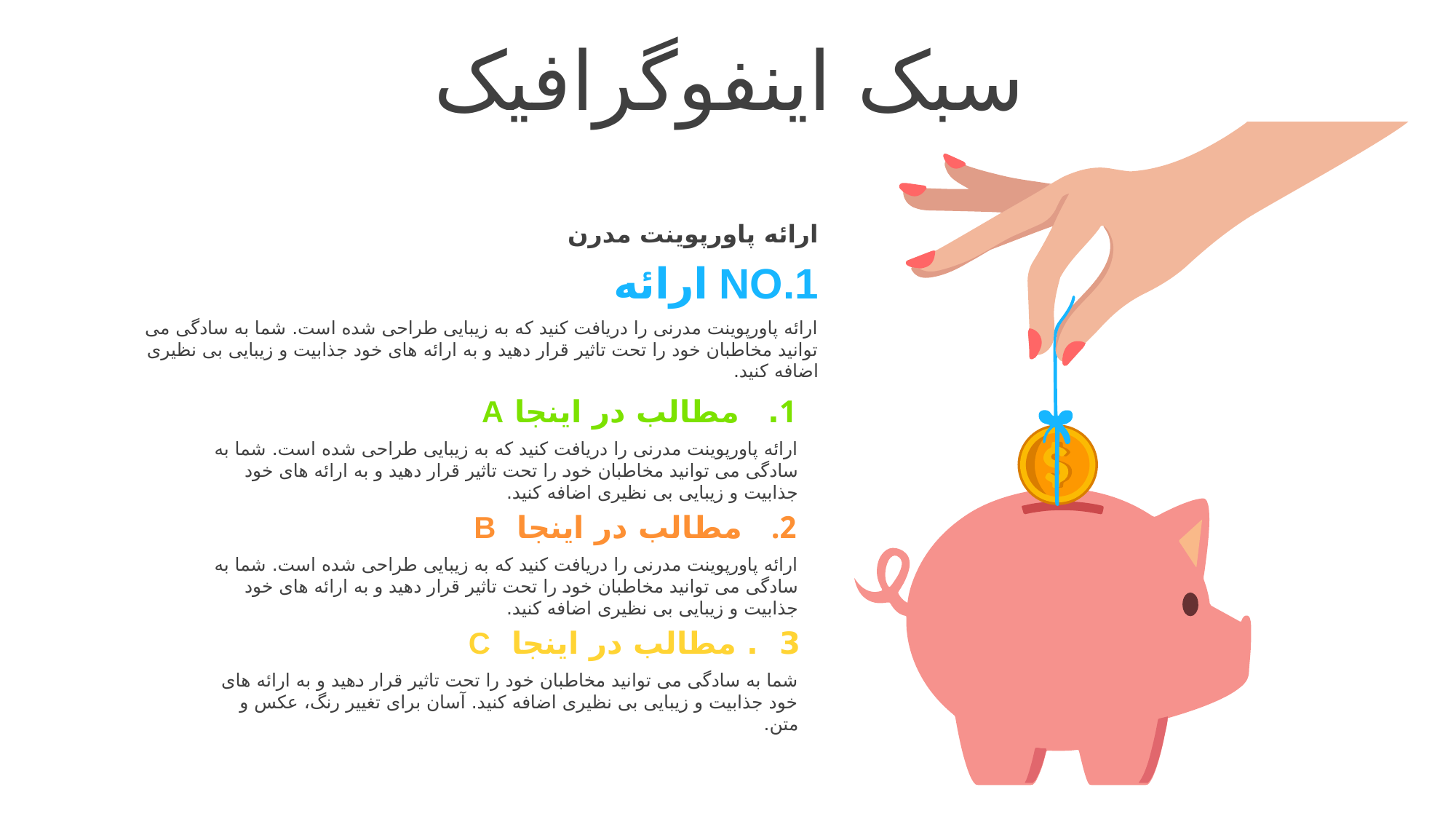

سبک اینفوگرافیک

ارائه پاورپوینت مدرن
NO.1 ارائه
ارائه پاورپوینت مدرنی را دریافت کنید که به زیبایی طراحی شده است. شما به سادگی می توانید مخاطبان خود را تحت تاثیر قرار دهید و به ارائه های خود جذابیت و زیبایی بی نظیری اضافه کنید.
1.   مطالب در اینجا A
ارائه پاورپوینت مدرنی را دریافت کنید که به زیبایی طراحی شده است. شما به سادگی می توانید مخاطبان خود را تحت تاثیر قرار دهید و به ارائه های خود جذابیت و زیبایی بی نظیری اضافه کنید.

2.   مطالب در اینجا  B
ارائه پاورپوینت مدرنی را دریافت کنید که به زیبایی طراحی شده است. شما به سادگی می توانید مخاطبان خود را تحت تاثیر قرار دهید و به ارائه های خود جذابیت و زیبایی بی نظیری اضافه کنید.
3  . مطالب در اینجا  C
شما به سادگی می توانید مخاطبان خود را تحت تاثیر قرار دهید و به ارائه های خود جذابیت و زیبایی بی نظیری اضافه کنید. آسان برای تغییر رنگ، عکس و متن.